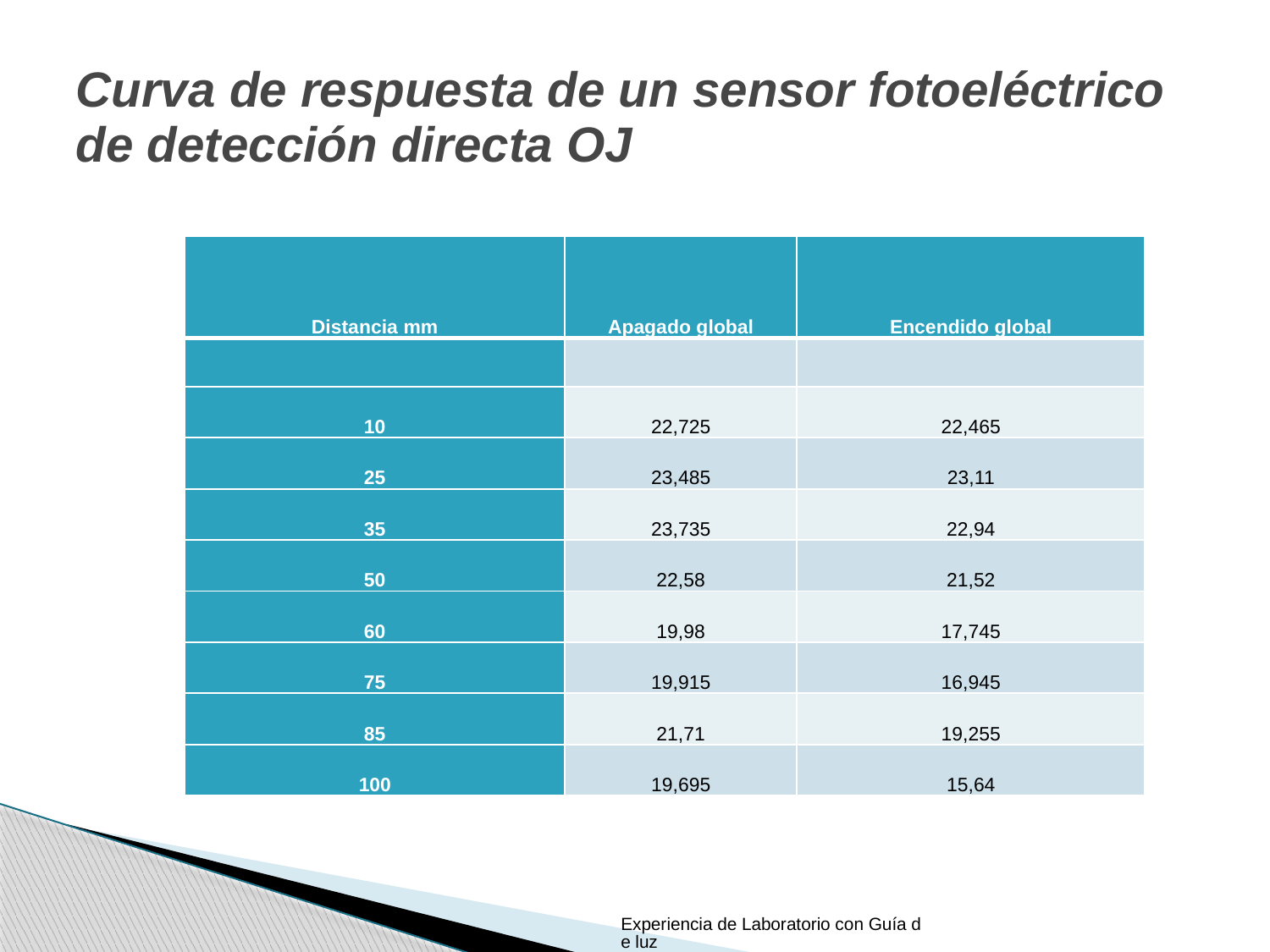

# Curva de respuesta de un sensor fotoeléctrico de detección directa OJ
| Distancia mm | Apagado global | Encendido global |
| --- | --- | --- |
|  |  |  |
| 10 | 22,725 | 22,465 |
| 25 | 23,485 | 23,11 |
| 35 | 23,735 | 22,94 |
| 50 | 22,58 | 21,52 |
| 60 | 19,98 | 17,745 |
| 75 | 19,915 | 16,945 |
| 85 | 21,71 | 19,255 |
| 100 | 19,695 | 15,64 |
Experiencia de Laboratorio con Guía de luz